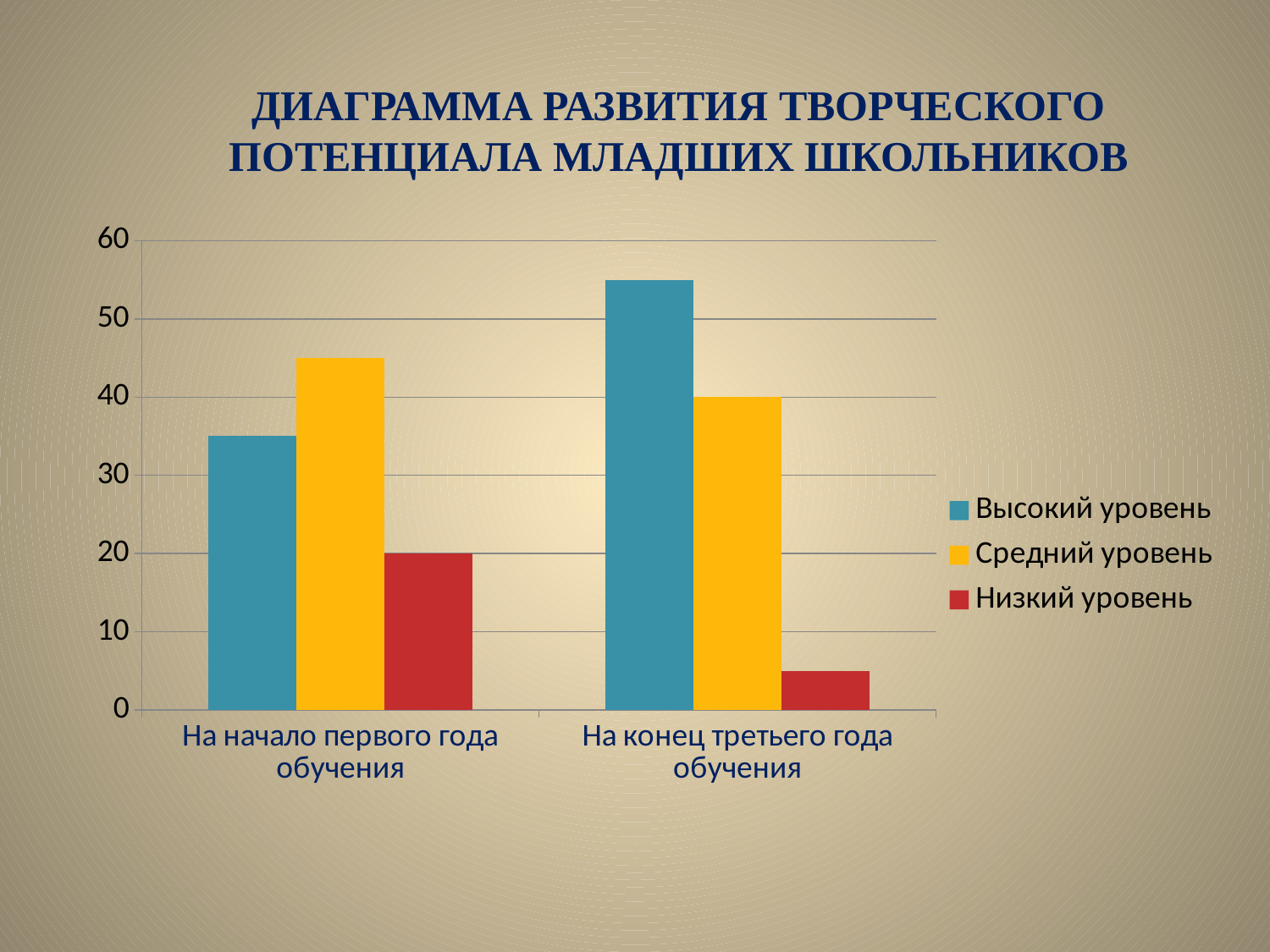

# ДИАГРАММА РАЗВИТИЯ ТВОРЧЕСКОГО ПОТЕНЦИАЛА МЛАДШИХ ШКОЛЬНИКОВ

### Chart

| Category | Высокий уровень | Средний уровень | Низкий уровень |
|---|---|---|---|
| На начало первого года обучения | 35.0 | 45.0 | 20.0 |
| На конец третьего года обучения | 55.0 | 40.0 | 5.0 |